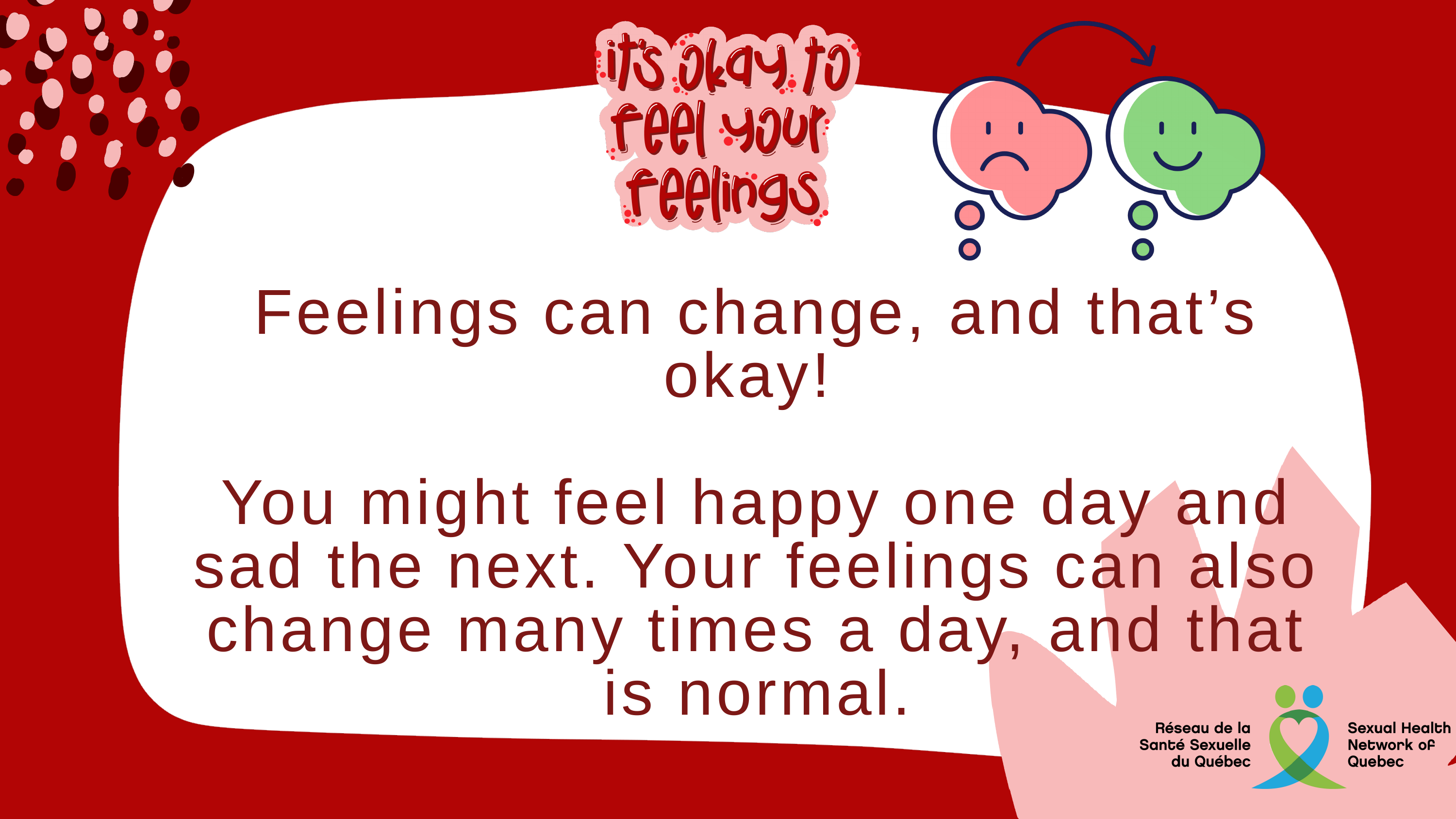

Feelings can change, and that’s okay!

You might feel happy one day and sad the next. Your feelings can also change many times a day, and that is normal.